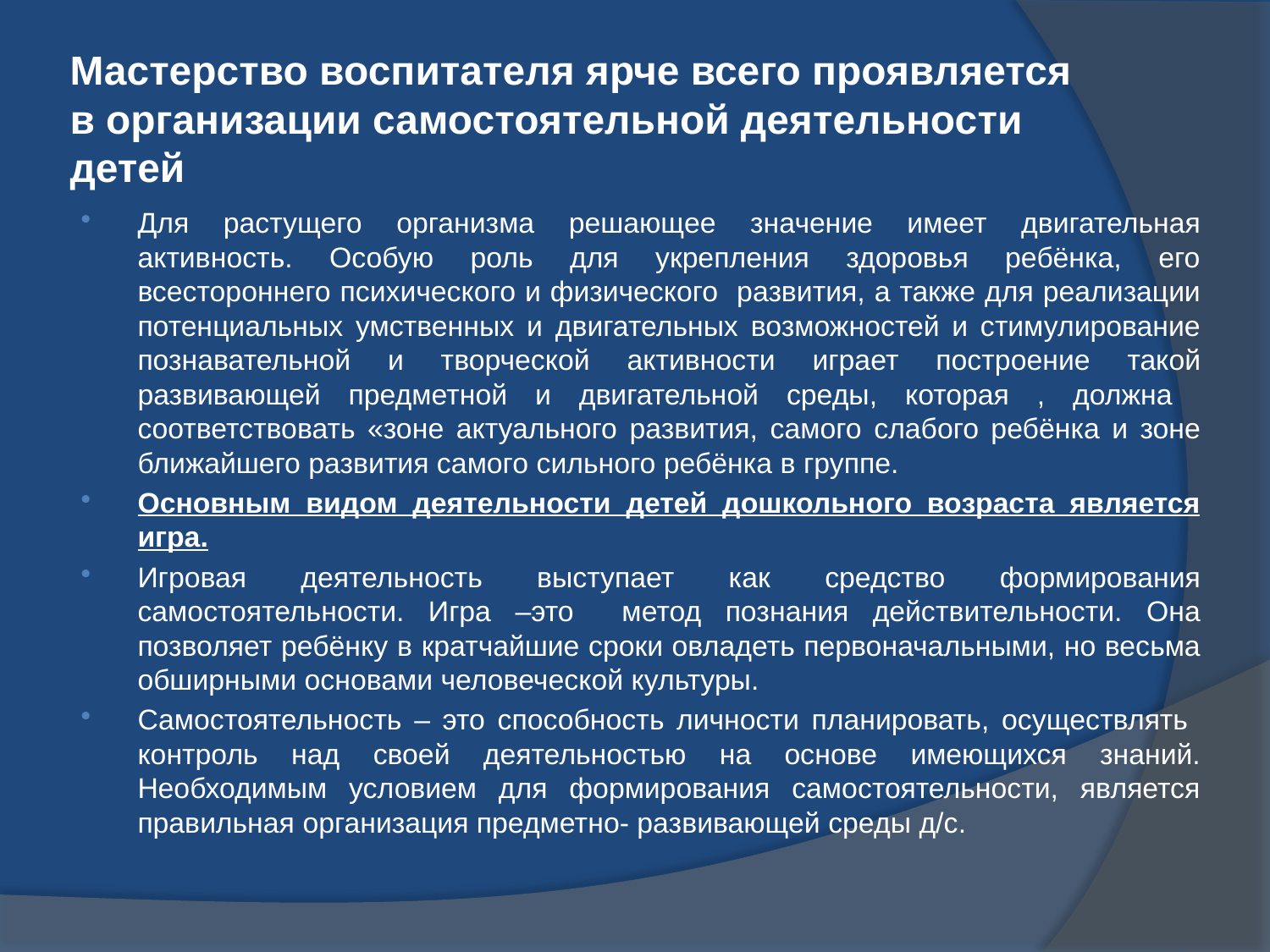

# Мастерство воспитателя ярче всего проявляется в организации самостоятельной деятельности детей
Для растущего организма решающее значение имеет двигательная активность. Особую роль для укрепления здоровья ребёнка, его всестороннего психического и физического  развития, а также для реализации потенциальных умственных и двигательных возможностей и стимулирование познавательной и творческой активности играет построение такой развивающей предметной и двигательной среды, которая , должна  соответствовать «зоне актуального развития, самого слабого ребёнка и зоне ближайшего развития самого сильного ребёнка в группе.
Основным видом деятельности детей дошкольного возраста является игра.
Игровая деятельность выступает как средство формирования самостоятельности. Игра –это  метод познания действительности. Она позволяет ребёнку в кратчайшие сроки овладеть первоначальными, но весьма обширными основами человеческой культуры.
Самостоятельность – это способность личности планировать, осуществлять  контроль над своей деятельностью на основе имеющихся знаний. Необходимым условием для формирования самостоятельности, является правильная организация предметно- развивающей среды д/с.